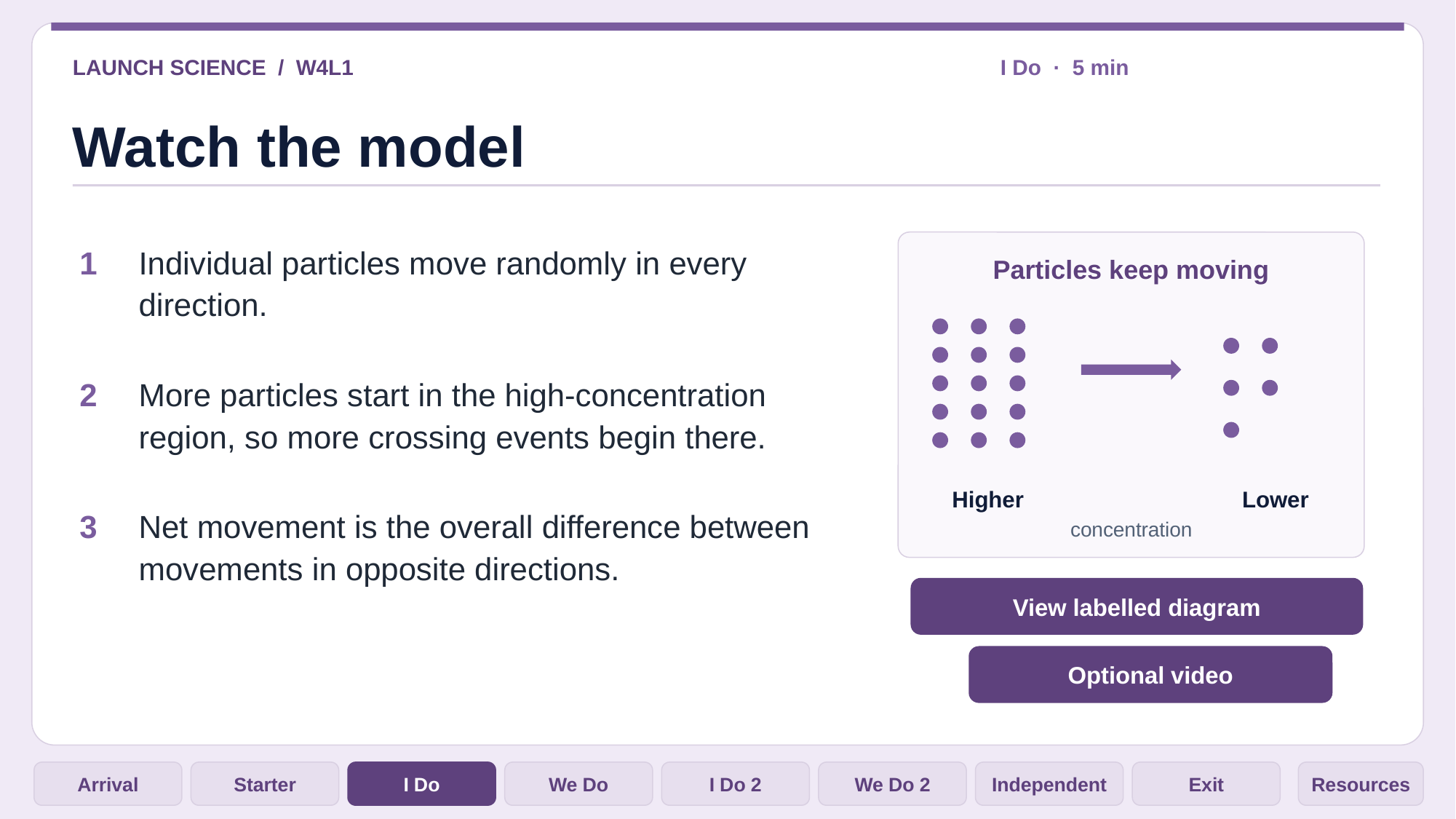

LAUNCH SCIENCE  /  W4L1
I Do  ·  5 min
Watch the model

1
Individual particles move randomly in every direction.
Particles keep moving

2
More particles start in the high-concentration region, so more crossing events begin there.

Higher
Lower
3
Net movement is the overall difference between movements in opposite directions.
concentration
View labelled diagram
Optional video
Arrival
Starter
I Do
We Do
I Do 2
We Do 2
Independent
Exit
Resources